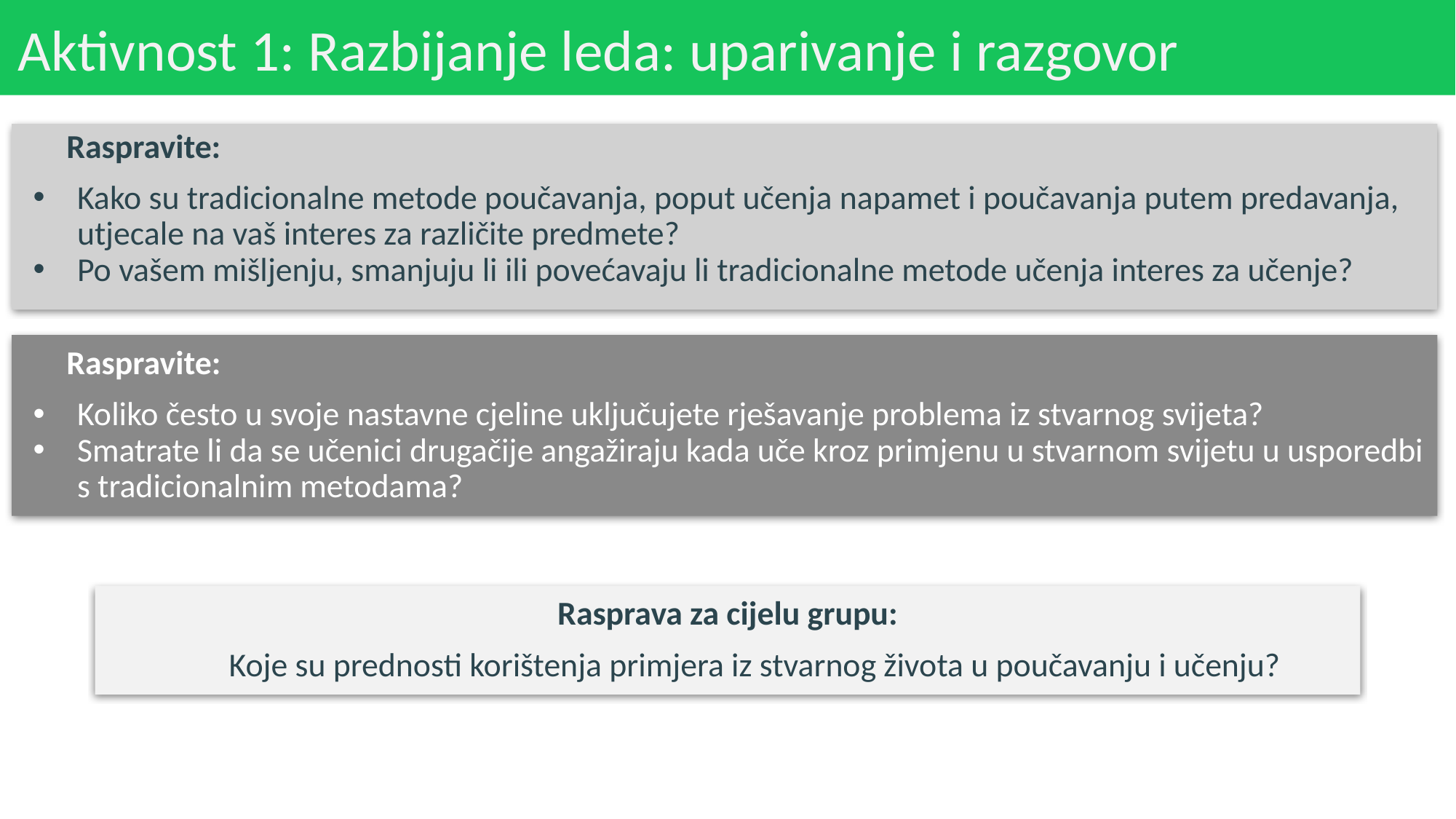

# Aktivnost 1: Razbijanje leda: uparivanje i razgovor
Raspravite:
Kako su tradicionalne metode poučavanja, poput učenja napamet i poučavanja putem predavanja, utjecale na vaš interes za različite predmete?
Po vašem mišljenju, smanjuju li ili povećavaju li tradicionalne metode učenja interes za učenje?
Raspravite:
Koliko često u svoje nastavne cjeline uključujete rješavanje problema iz stvarnog svijeta?
Smatrate li da se učenici drugačije angažiraju kada uče kroz primjenu u stvarnom svijetu u usporedbi s tradicionalnim metodama?
Rasprava za cijelu grupu:
Koje su prednosti korištenja primjera iz stvarnog života u poučavanju i učenju?